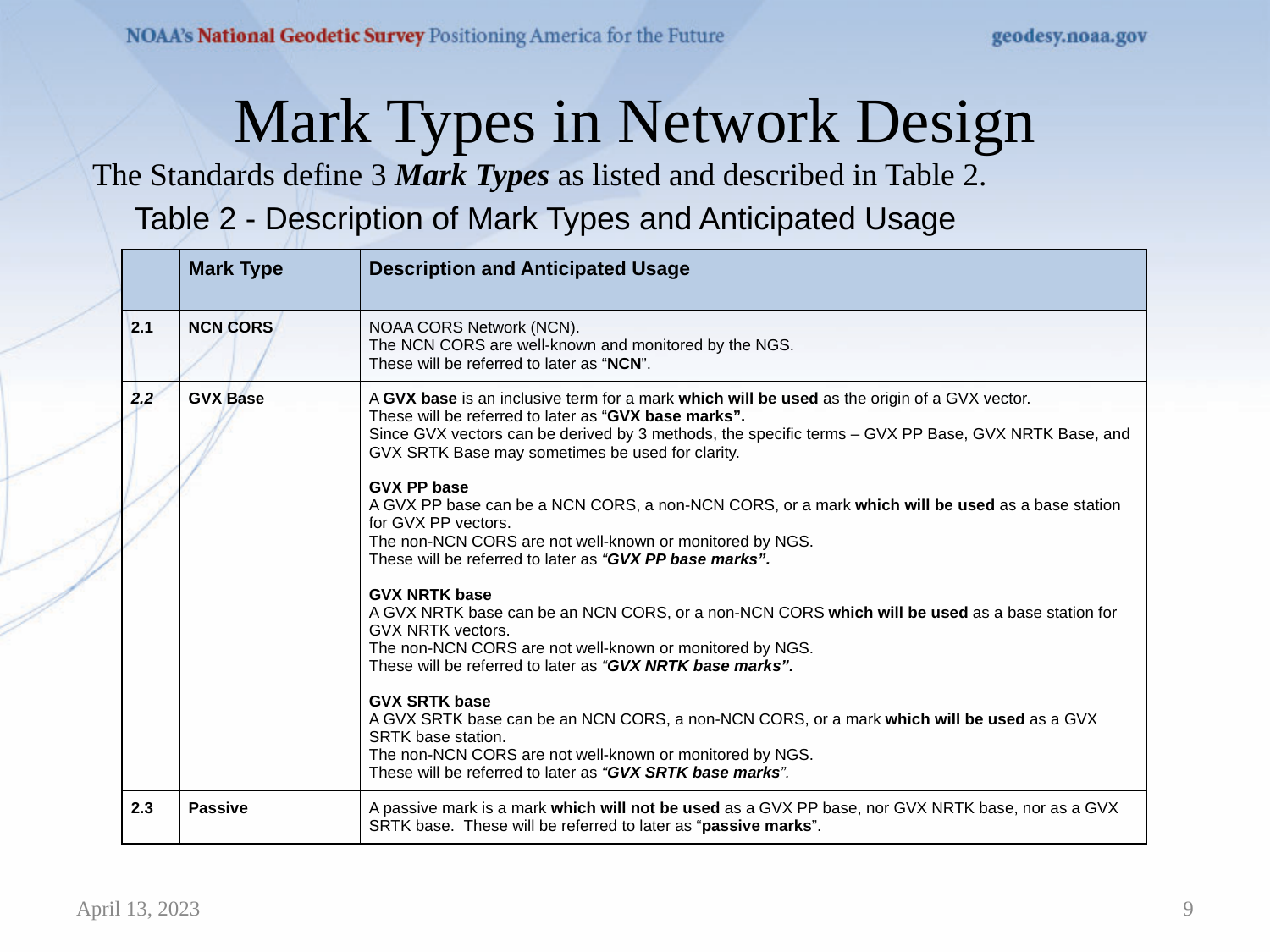

# Mark Types in Network Design
The Standards define 3 Mark Types as listed and described in Table 2.
Table 2 - Description of Mark Types and Anticipated Usage
|  | Mark Type | Description and Anticipated Usage |
| --- | --- | --- |
| 2.1 | NCN CORS | NOAA CORS Network (NCN).  The NCN CORS are well-known and monitored by the NGS.  These will be referred to later as “NCN”. |
| 2.2 | GVX Base | A GVX base is an inclusive term for a mark which will be used as the origin of a GVX vector. These will be referred to later as “GVX base marks”.  Since GVX vectors can be derived by 3 methods, the specific terms – GVX PP Base, GVX NRTK Base, and GVX SRTK Base may sometimes be used for clarity. GVX PP base A GVX PP base can be a NCN CORS, a non-NCN CORS, or a mark which will be used as a base station for GVX PP vectors.  The non-NCN CORS are not well-known or monitored by NGS. These will be referred to later as “GVX PP base marks”.  GVX NRTK base A GVX NRTK base can be an NCN CORS, or a non-NCN CORS which will be used as a base station for GVX NRTK vectors.  The non-NCN CORS are not well-known or monitored by NGS.  These will be referred to later as “GVX NRTK base marks”.  GVX SRTK base A GVX SRTK base can be an NCN CORS, a non-NCN CORS, or a mark which will be used as a GVX SRTK base station.  The non-NCN CORS are not well-known or monitored by NGS. These will be referred to later as “GVX SRTK base marks”. |
| 2.3 | Passive | A passive mark is a mark which will not be used as a GVX PP base, nor GVX NRTK base, nor as a GVX SRTK base.  These will be referred to later as “passive marks”. |

April 13, 2023
9